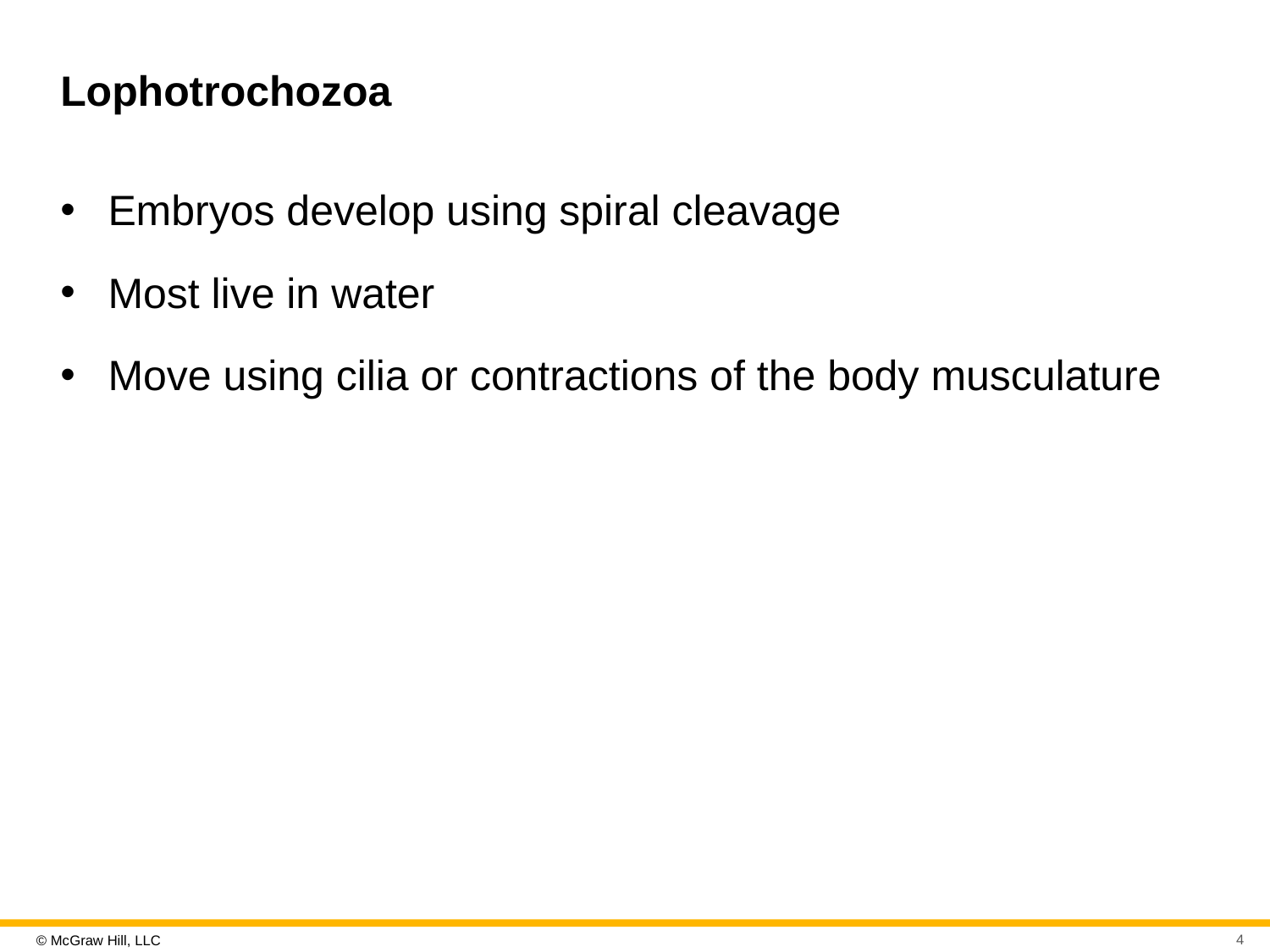

# Lophotrochozoa
Embryos develop using spiral cleavage
Most live in water
Move using cilia or contractions of the body musculature
4